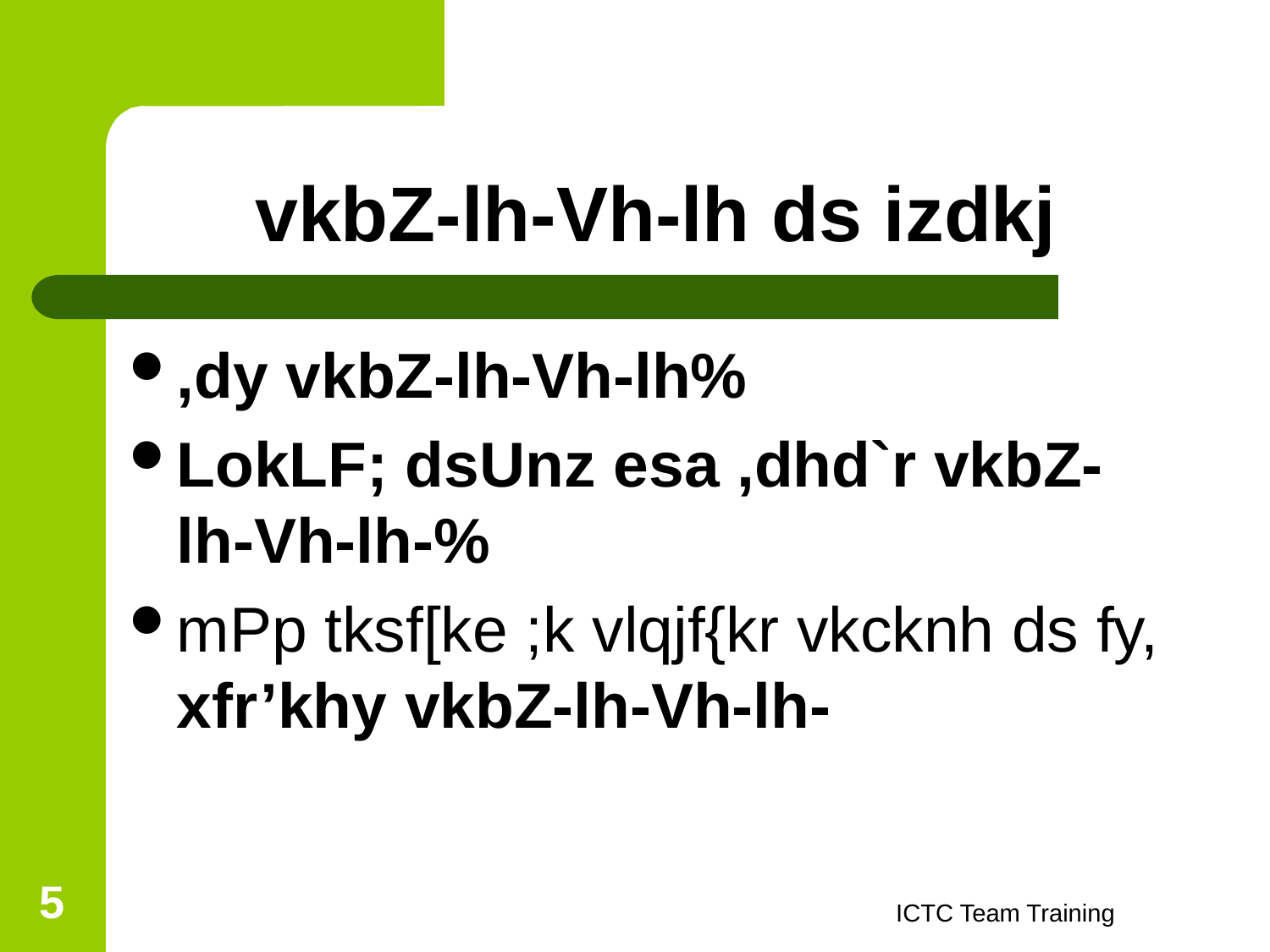

# vkbZ-lh-Vh-lh ds izdkj
,dy vkbZ-lh-Vh-lh%
LokLF; dsUnz esa ,dhd`r vkbZ-lh-Vh-lh-%
mPp tksf[ke ;k vlqjf{kr vkcknh ds fy, xfr’khy vkbZ-lh-Vh-lh-
5
ICTC Team Training